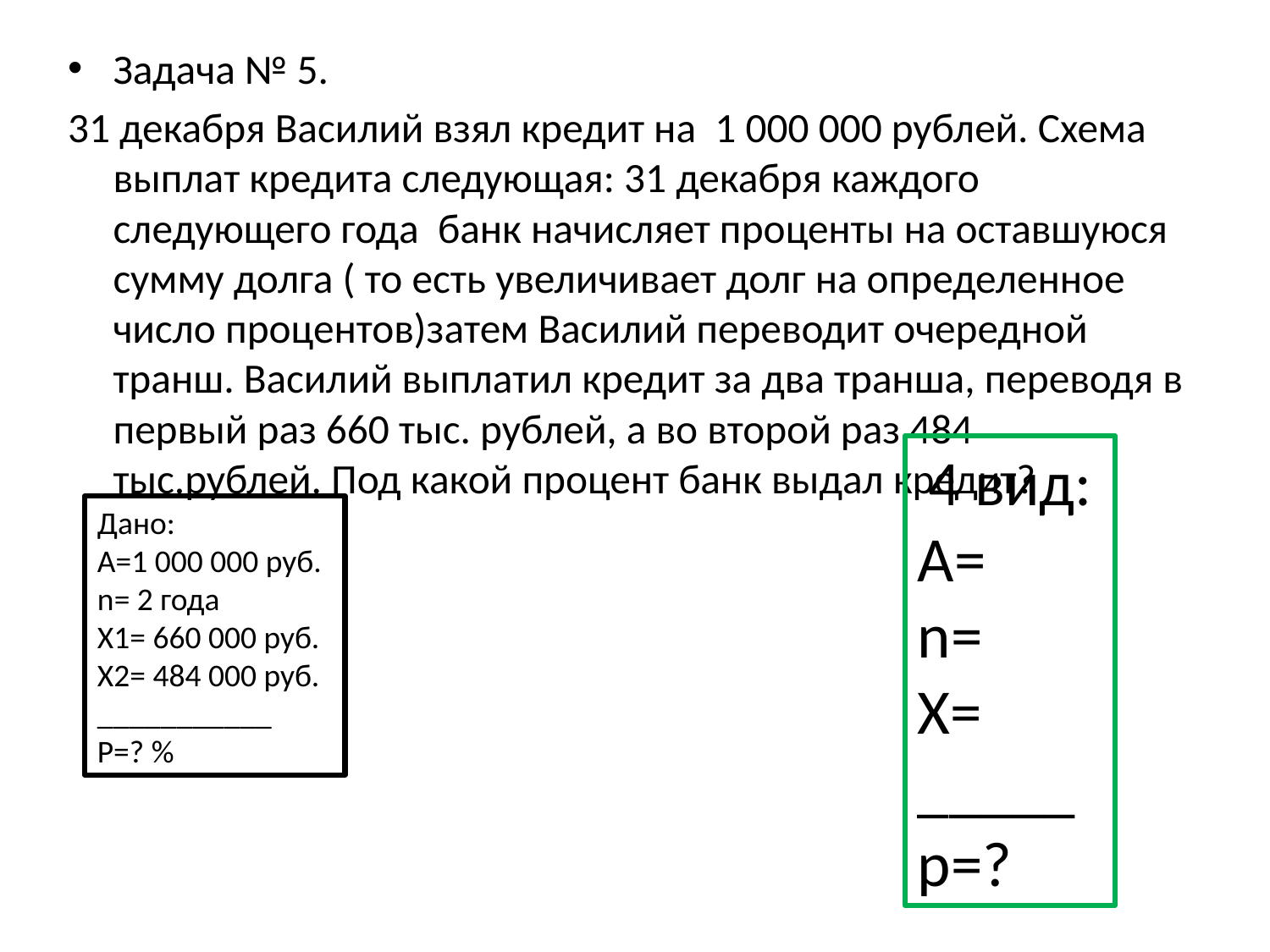

Задача № 5.
31 декабря Василий взял кредит на  1 000 000 рублей. Схема выплат кредита следующая: 31 декабря каждого следующего года  банк начисляет проценты на оставшуюся сумму долга ( то есть увеличивает долг на определенное число процентов)затем Василий переводит очередной транш. Василий выплатил кредит за два транша, переводя в первый раз 660 тыс. рублей, а во второй раз 484 тыс.рублей. Под какой процент банк выдал кредит?
4 вид:
А=
n=
Х=
_____
р=?
Дано:
А=1 000 000 руб.
n= 2 года
Х1= 660 000 руб.
Х2= 484 000 руб.
___________
Р=? %